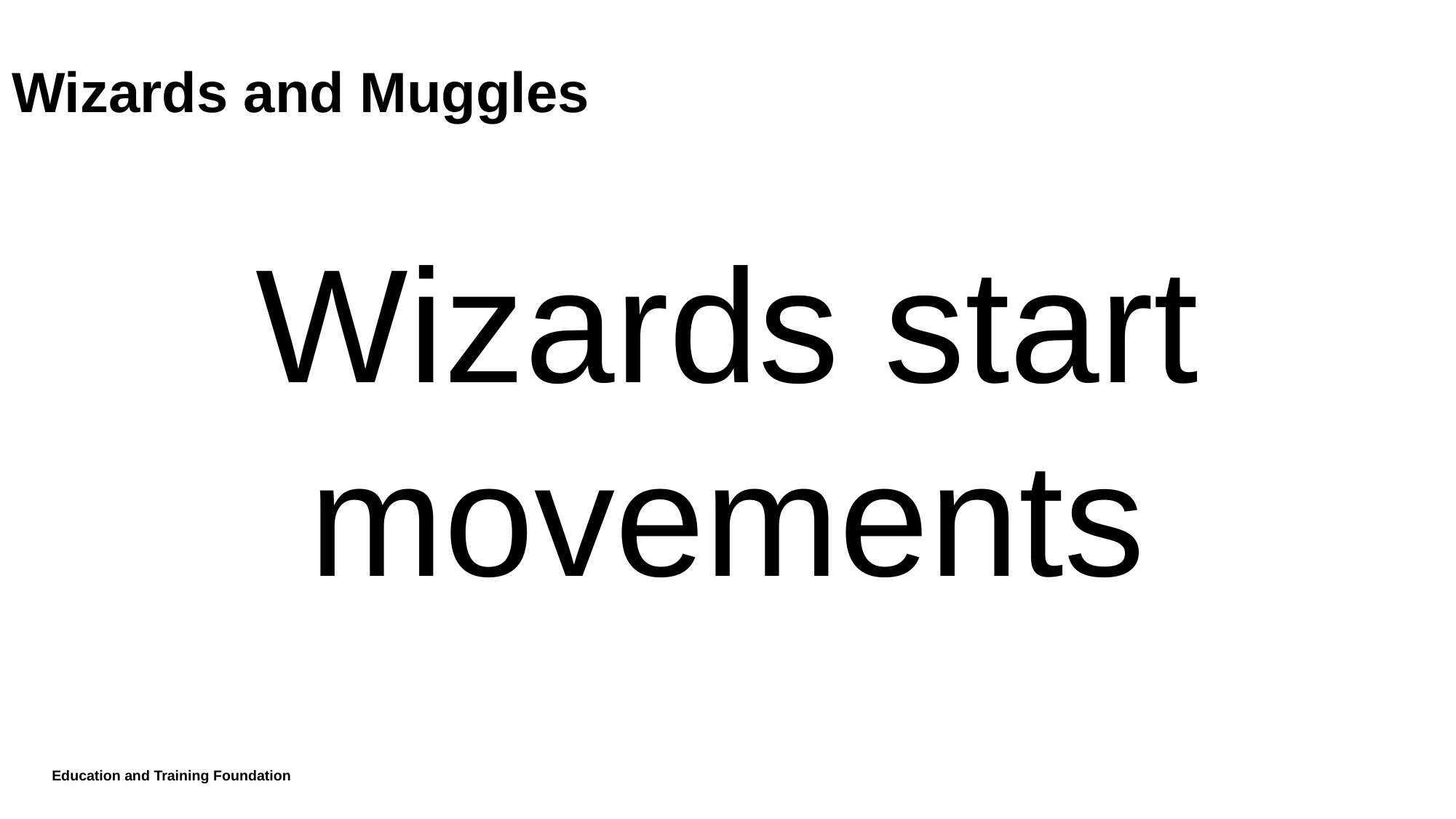

# Wizards and Muggles
Wizards start movements

Education and Training Foundation